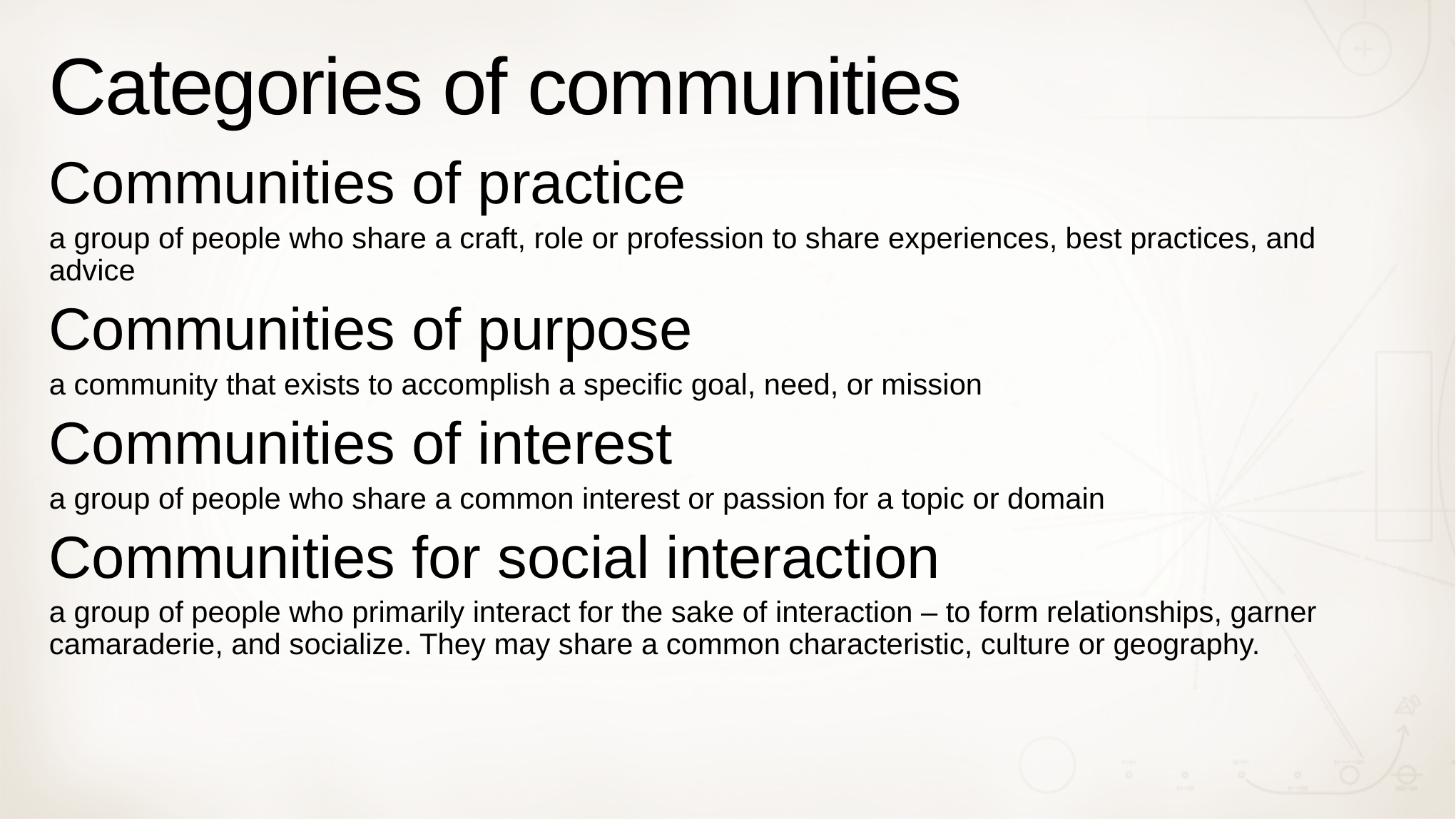

# Categories of communities
Communities of practice
a group of people who share a craft, role or profession to share experiences, best practices, and advice
Communities of purpose
a community that exists to accomplish a specific goal, need, or mission
Communities of interest
a group of people who share a common interest or passion for a topic or domain
Communities for social interaction
a group of people who primarily interact for the sake of interaction – to form relationships, garner camaraderie, and socialize. They may share a common characteristic, culture or geography.